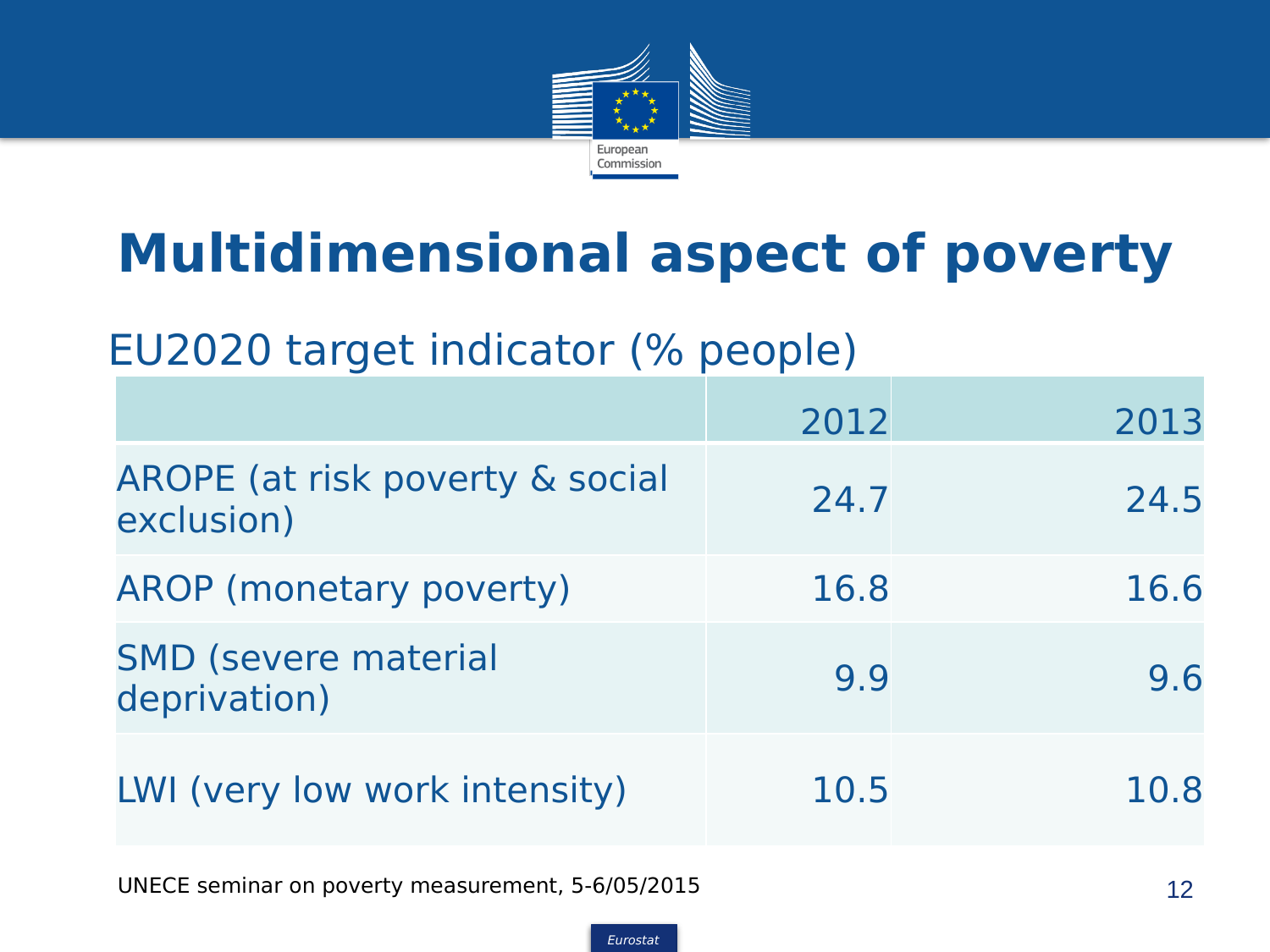

Multidimensional aspect of poverty
EU2020 target indicator (% people)

|  | 2012 | 2013 |
| --- | --- | --- |
| AROPE (at risk poverty & social exclusion) | 24.7 | 24.5 |
| AROP (monetary poverty) | 16.8 | 16.6 |
| SMD (severe material deprivation) | 9.9 | 9.6 |
| LWI (very low work intensity) | 10.5 | 10.8 |
UNECE seminar on poverty measurement, 5-6/05/2015
12